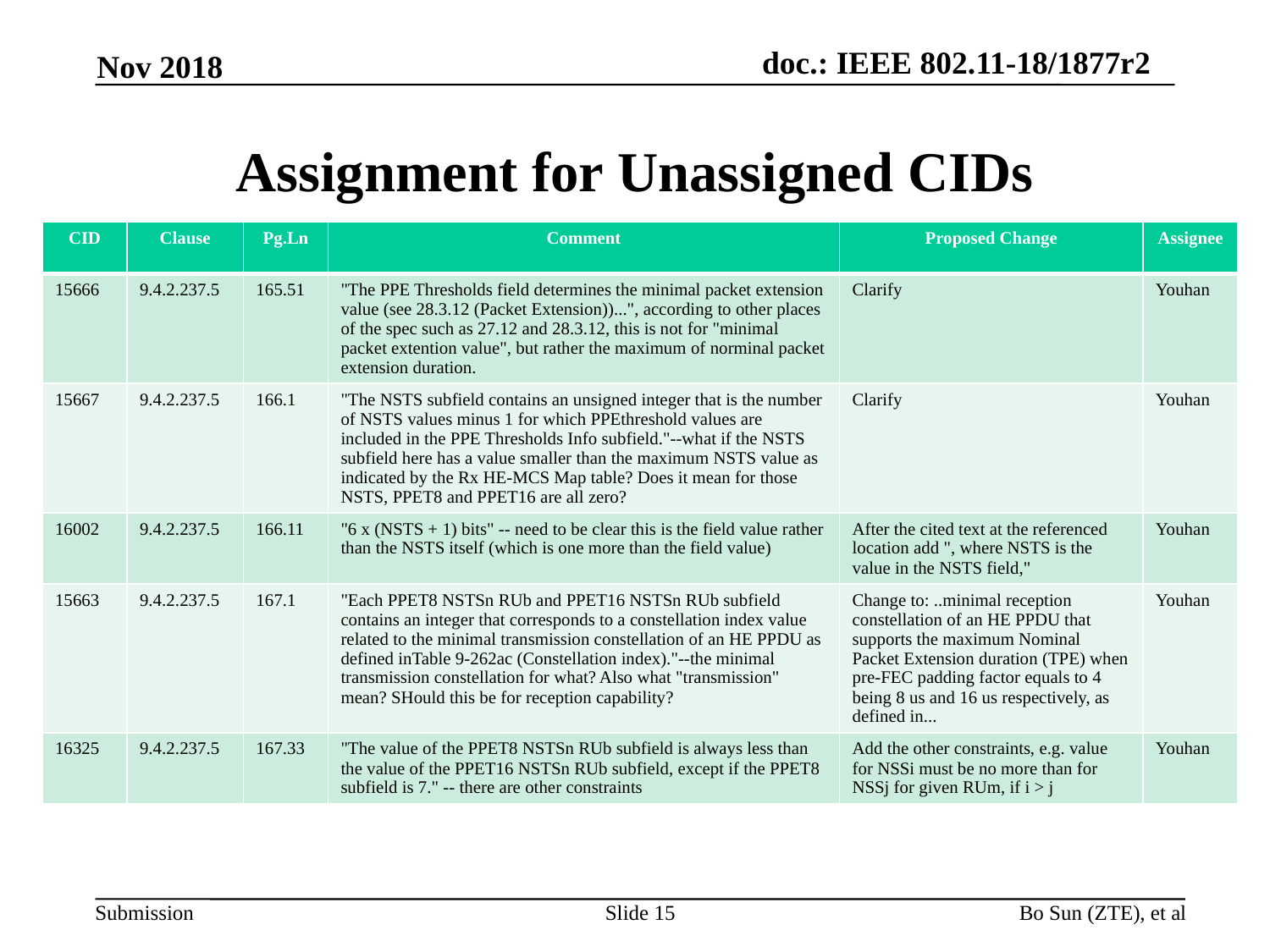

Nov 2018
# Assignment for Unassigned CIDs
| CID | Clause | Pg.Ln | Comment | Proposed Change | Assignee |
| --- | --- | --- | --- | --- | --- |
| 15666 | 9.4.2.237.5 | 165.51 | "The PPE Thresholds field determines the minimal packet extension value (see 28.3.12 (Packet Extension))...", according to other places of the spec such as 27.12 and 28.3.12, this is not for "minimal packet extention value", but rather the maximum of norminal packet extension duration. | Clarify | Youhan |
| 15667 | 9.4.2.237.5 | 166.1 | "The NSTS subfield contains an unsigned integer that is the number of NSTS values minus 1 for which PPEthreshold values are included in the PPE Thresholds Info subfield."--what if the NSTS subfield here has a value smaller than the maximum NSTS value as indicated by the Rx HE-MCS Map table? Does it mean for those NSTS, PPET8 and PPET16 are all zero? | Clarify | Youhan |
| 16002 | 9.4.2.237.5 | 166.11 | "6 x (NSTS + 1) bits" -- need to be clear this is the field value rather than the NSTS itself (which is one more than the field value) | After the cited text at the referenced location add ", where NSTS is the value in the NSTS field," | Youhan |
| 15663 | 9.4.2.237.5 | 167.1 | "Each PPET8 NSTSn RUb and PPET16 NSTSn RUb subfield contains an integer that corresponds to a constellation index value related to the minimal transmission constellation of an HE PPDU as defined inTable 9-262ac (Constellation index)."--the minimal transmission constellation for what? Also what "transmission" mean? SHould this be for reception capability? | Change to: ..minimal reception constellation of an HE PPDU that supports the maximum Nominal Packet Extension duration (TPE) when pre-FEC padding factor equals to 4 being 8 us and 16 us respectively, as defined in... | Youhan |
| 16325 | 9.4.2.237.5 | 167.33 | "The value of the PPET8 NSTSn RUb subfield is always less than the value of the PPET16 NSTSn RUb subfield, except if the PPET8 subfield is 7." -- there are other constraints | Add the other constraints, e.g. value for NSSi must be no more than for NSSj for given RUm, if i > j | Youhan |
Slide 15
Bo Sun (ZTE), et al